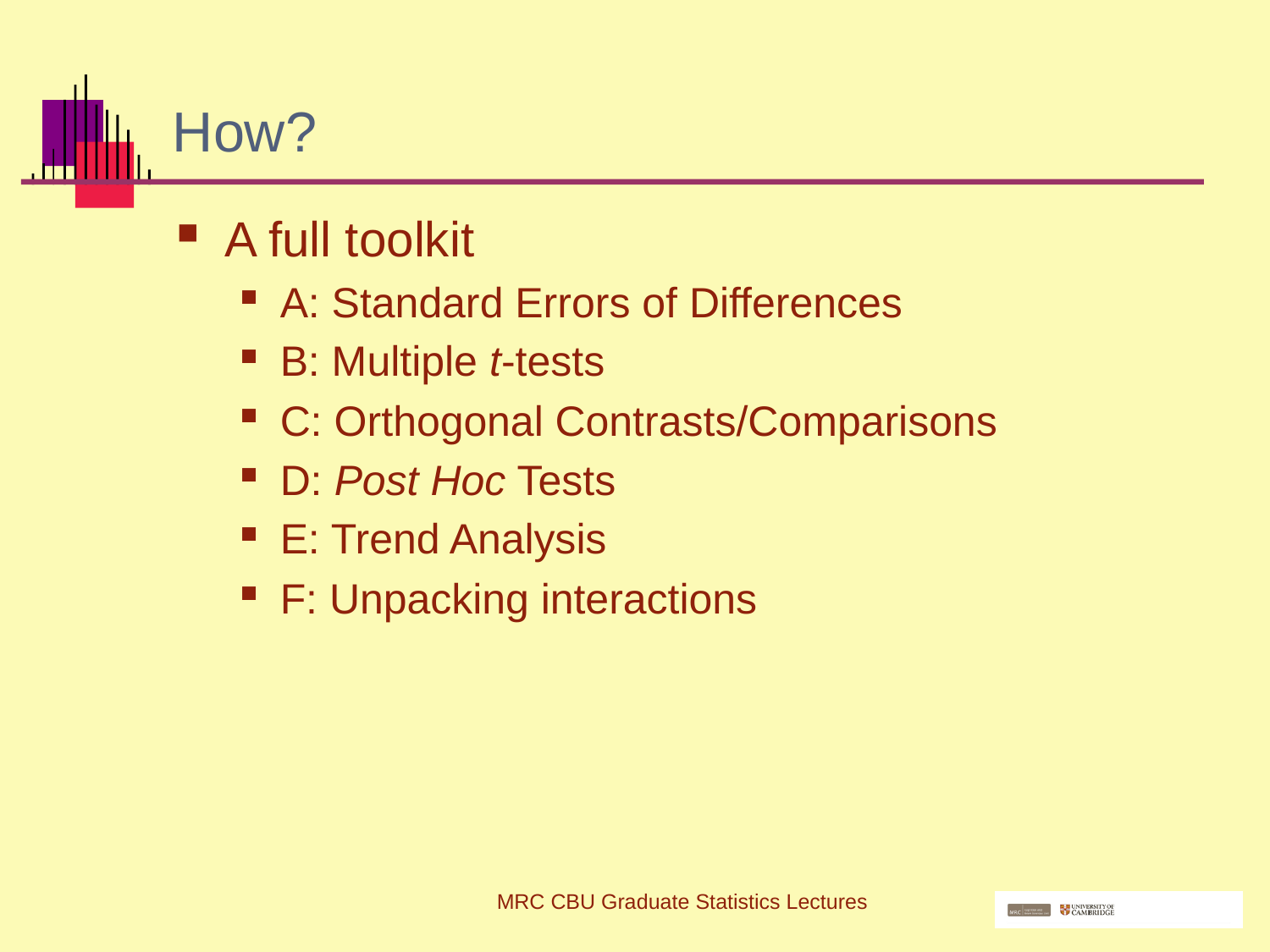

# How?
A full toolkit
A: Standard Errors of Differences
B: Multiple t-tests
C: Orthogonal Contrasts/Comparisons
D: Post Hoc Tests
E: Trend Analysis
F: Unpacking interactions

MRC CBU Graduate Statistics Lectures